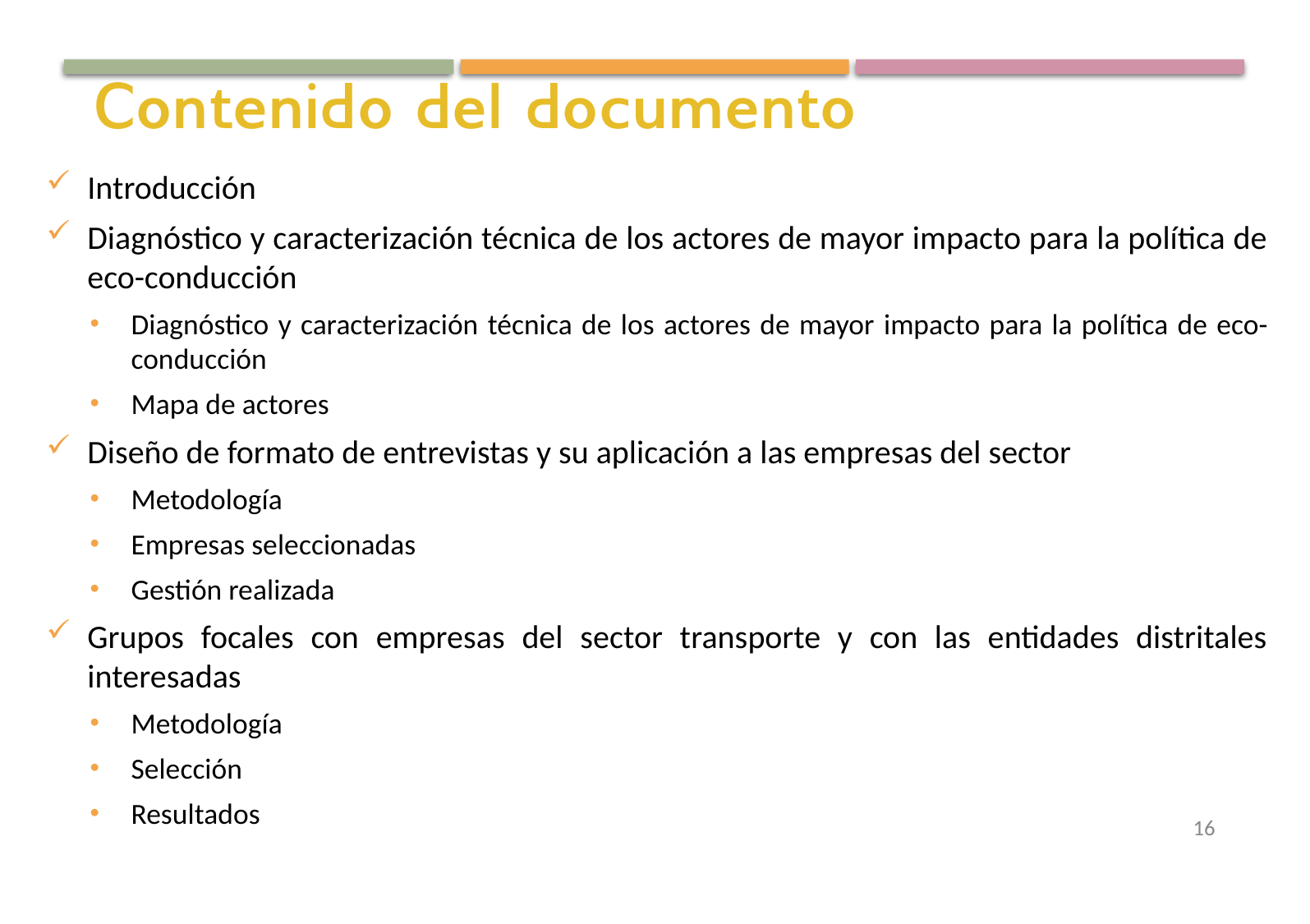

Contenido del documento
Introducción
Diagnóstico y caracterización técnica de los actores de mayor impacto para la política de eco-conducción
Diagnóstico y caracterización técnica de los actores de mayor impacto para la política de eco-conducción
Mapa de actores
Diseño de formato de entrevistas y su aplicación a las empresas del sector
Metodología
Empresas seleccionadas
Gestión realizada
Grupos focales con empresas del sector transporte y con las entidades distritales interesadas
Metodología
Selección
Resultados

16